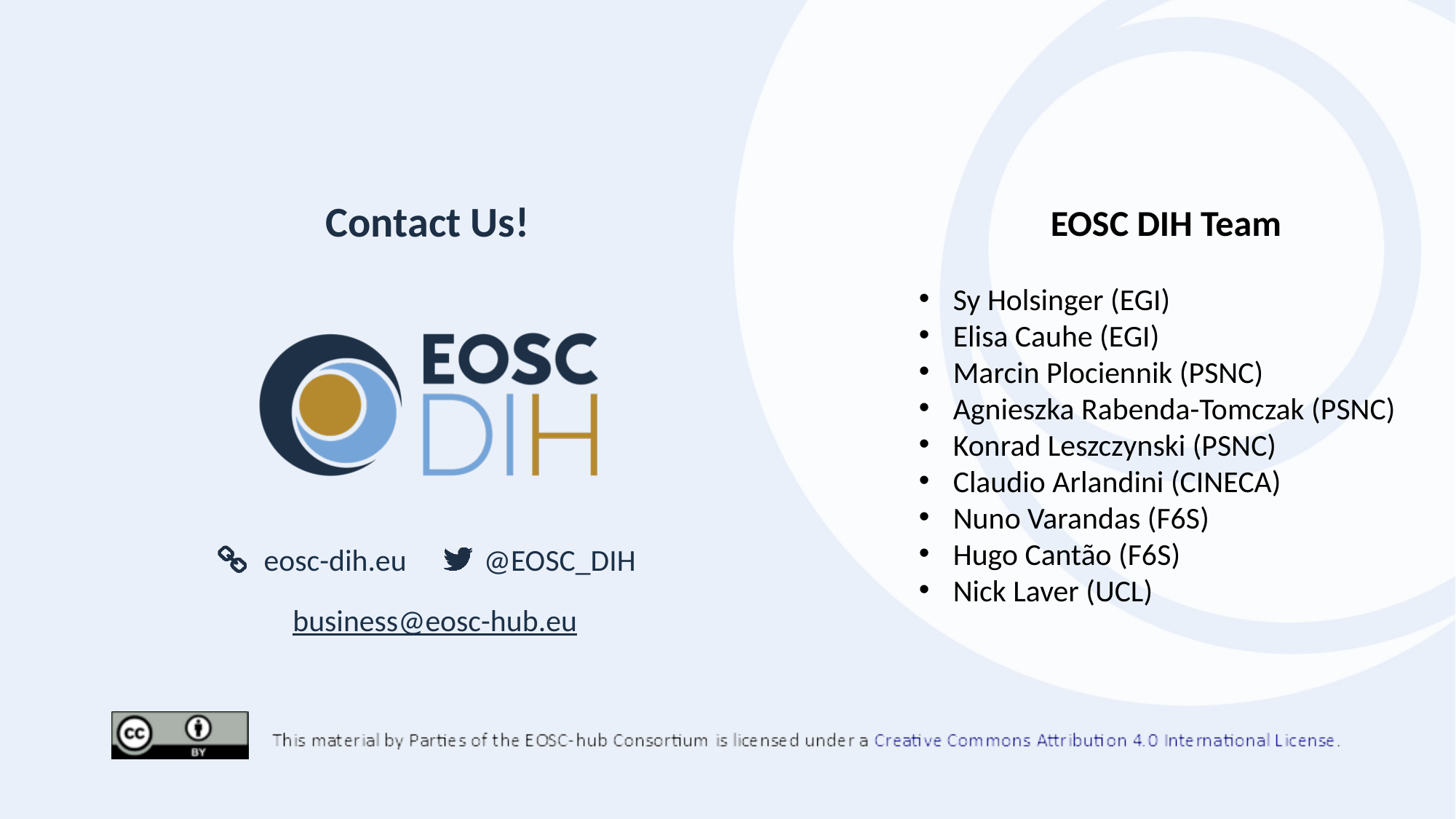

EOSC DIH Team

Sy Holsinger (EGI)
Elisa Cauhe (EGI)
Marcin Plociennik (PSNC)
Agnieszka Rabenda-Tomczak (PSNC)
Konrad Leszczynski (PSNC)
Claudio Arlandini (CINECA)
Nuno Varandas (F6S)
Hugo Cantão (F6S)
Nick Laver (UCL)